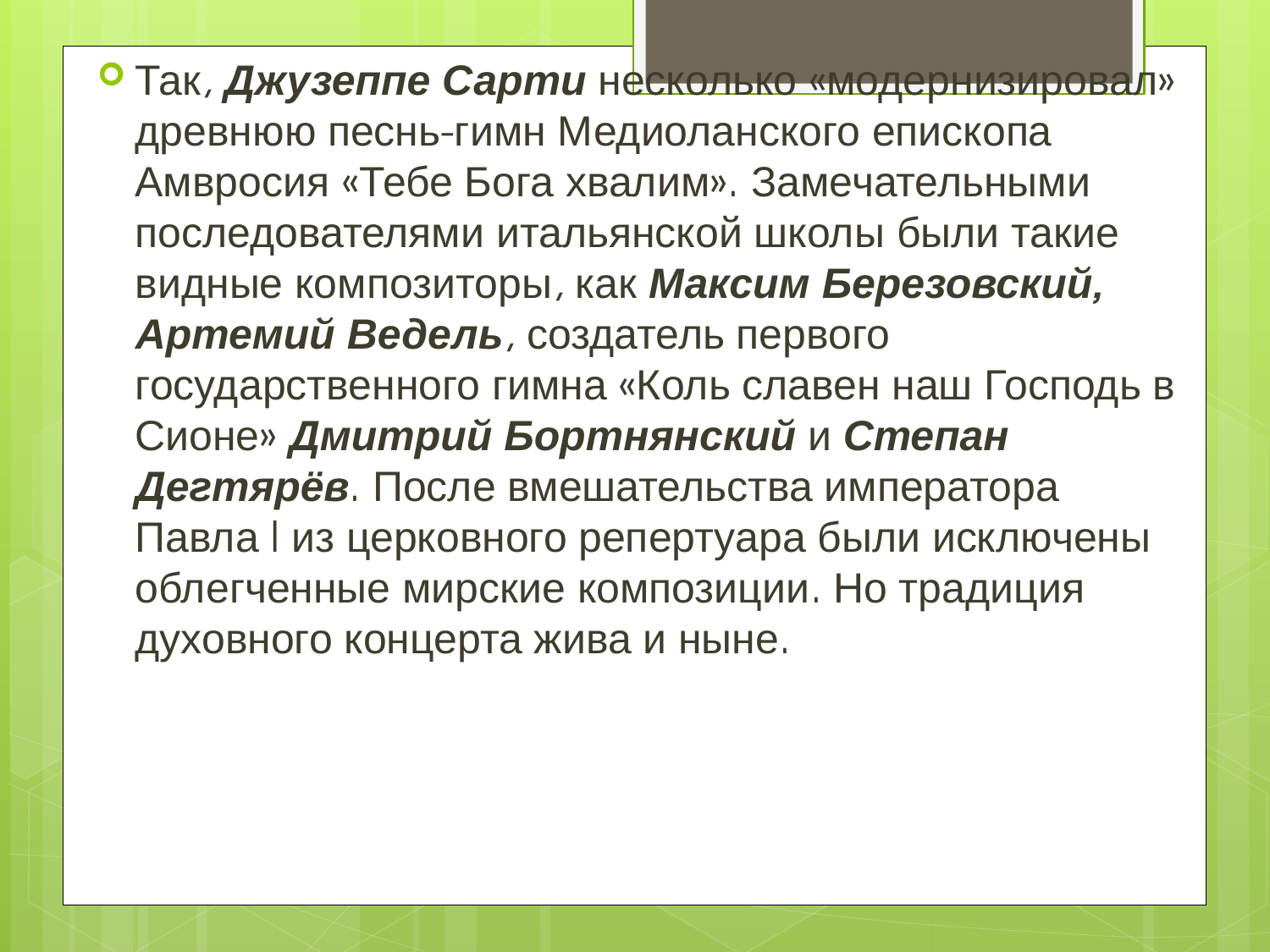

Так, Джузеппе Сарти несколько «модернизировал» древнюю песнь-гимн Медиоланского епископа Амвросия «Тебе Бога хвалим». Замечательными последователями итальянской школы были такие видные композиторы, как Максим Березовский, Артемий Ведель, создатель первого государственного гимна «Коль славен наш Господь в Сионе» Дмитрий Бортнянский и Степан Дегтярёв. После вмешательства императора Павла I из церковного репертуара были исключены облегченные мирские композиции. Но традиция духовного концерта жива и ныне.
#